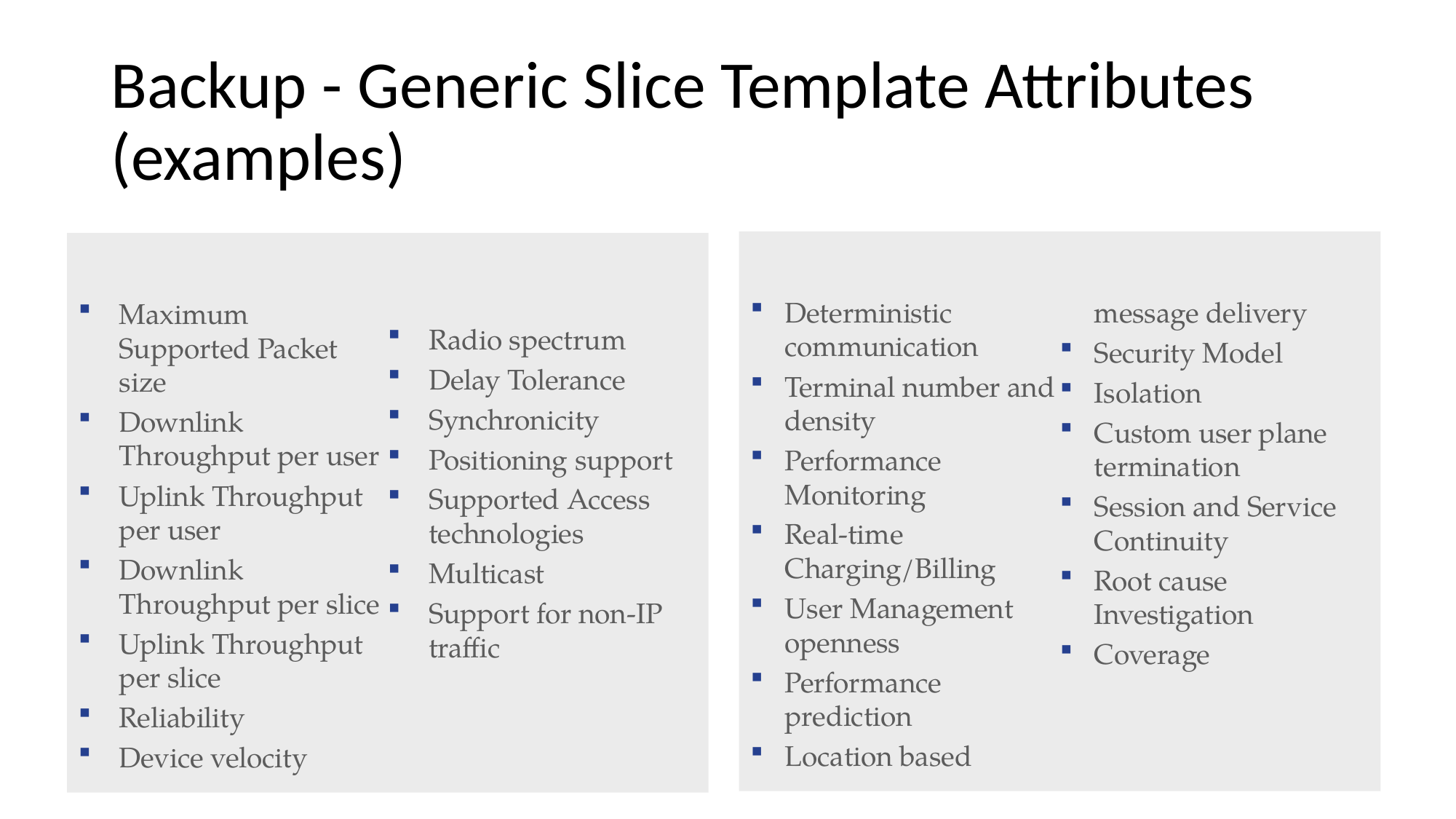

# Backup - Generic Slice Template Attributes (examples)
Deterministic communication
Terminal number and density
Performance Monitoring
Real-time Charging/Billing
User Management openness
Performance prediction
Location based message delivery
Security Model
Isolation
Custom user plane termination
Session and Service Continuity
Root cause Investigation
Coverage

Maximum Supported Packet size
Downlink Throughput per user
Uplink Throughput per user
Downlink Throughput per slice
Uplink Throughput per slice
Reliability
Device velocity

Radio spectrum
Delay Tolerance
Synchronicity
Positioning support
Supported Access technologies
Multicast
Support for non-IP traffic